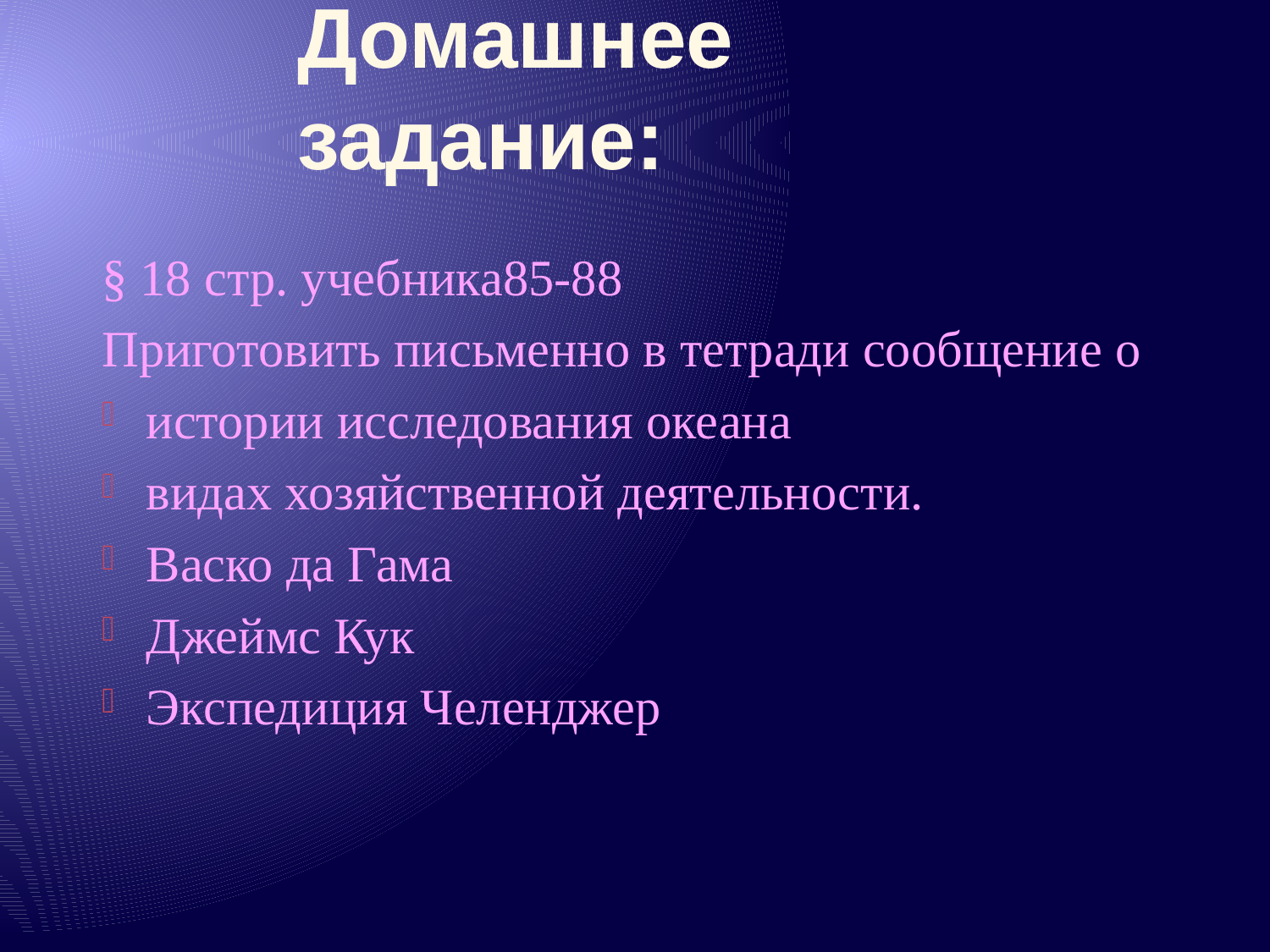

# Домашнее задание:
§ 18 стр. учебника85-88
Приготовить письменно в тетради сообщение о
истории исследования океана
видах хозяйственной деятельности.
Васко да Гама
Джеймс Кук
Экспедиция Челенджер